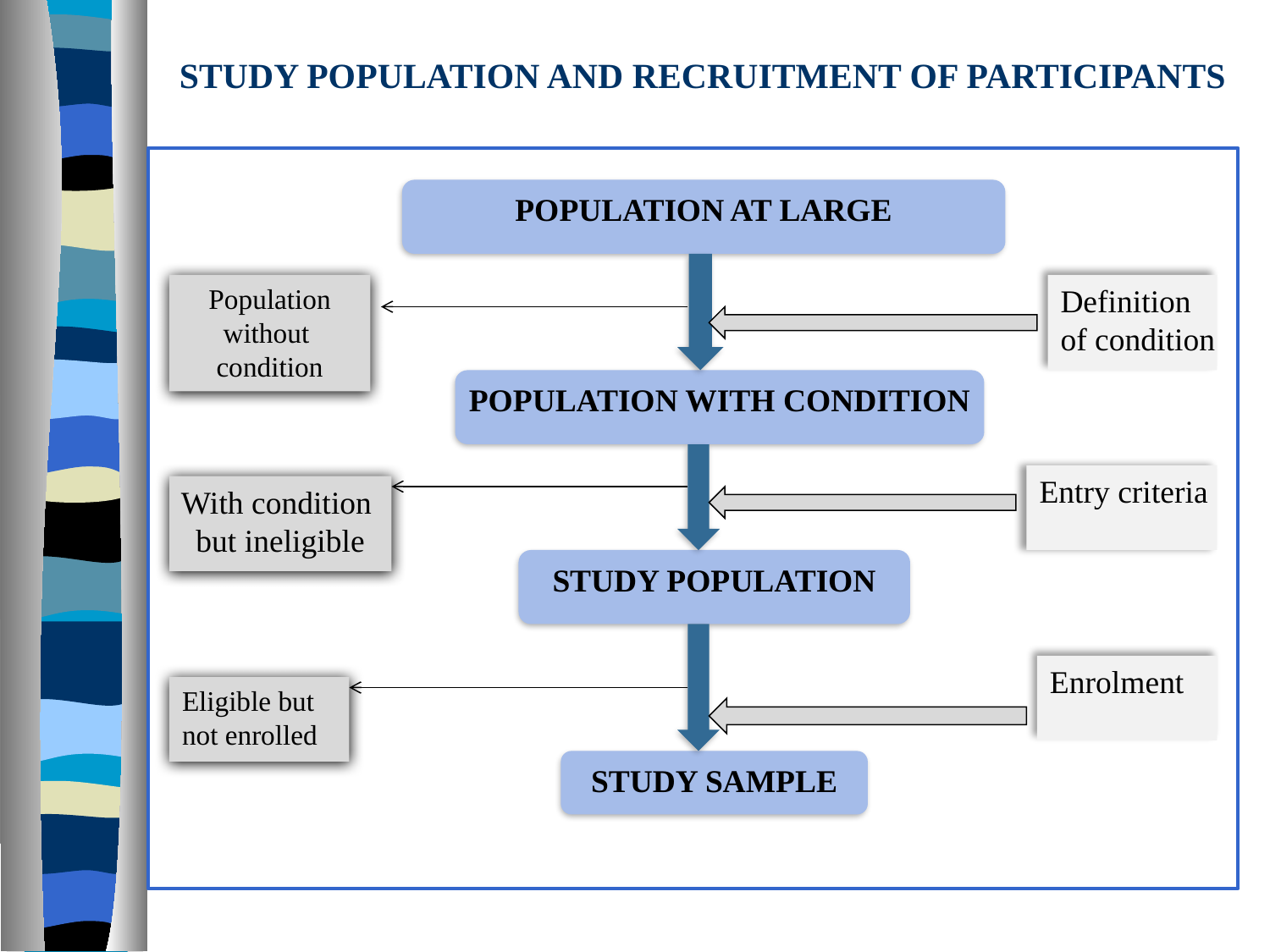

# STUDY POPULATION AND RECRUITMENT OF PARTICIPANTS

POPULATION AT LARGE

Population
without
condition
Definition
of condition

POPULATION WITH CONDITION

Entry criteria
With condition
but ineligible

STUDY POPULATION

Enrolment
Eligible but
not enrolled

STUDY SAMPLE